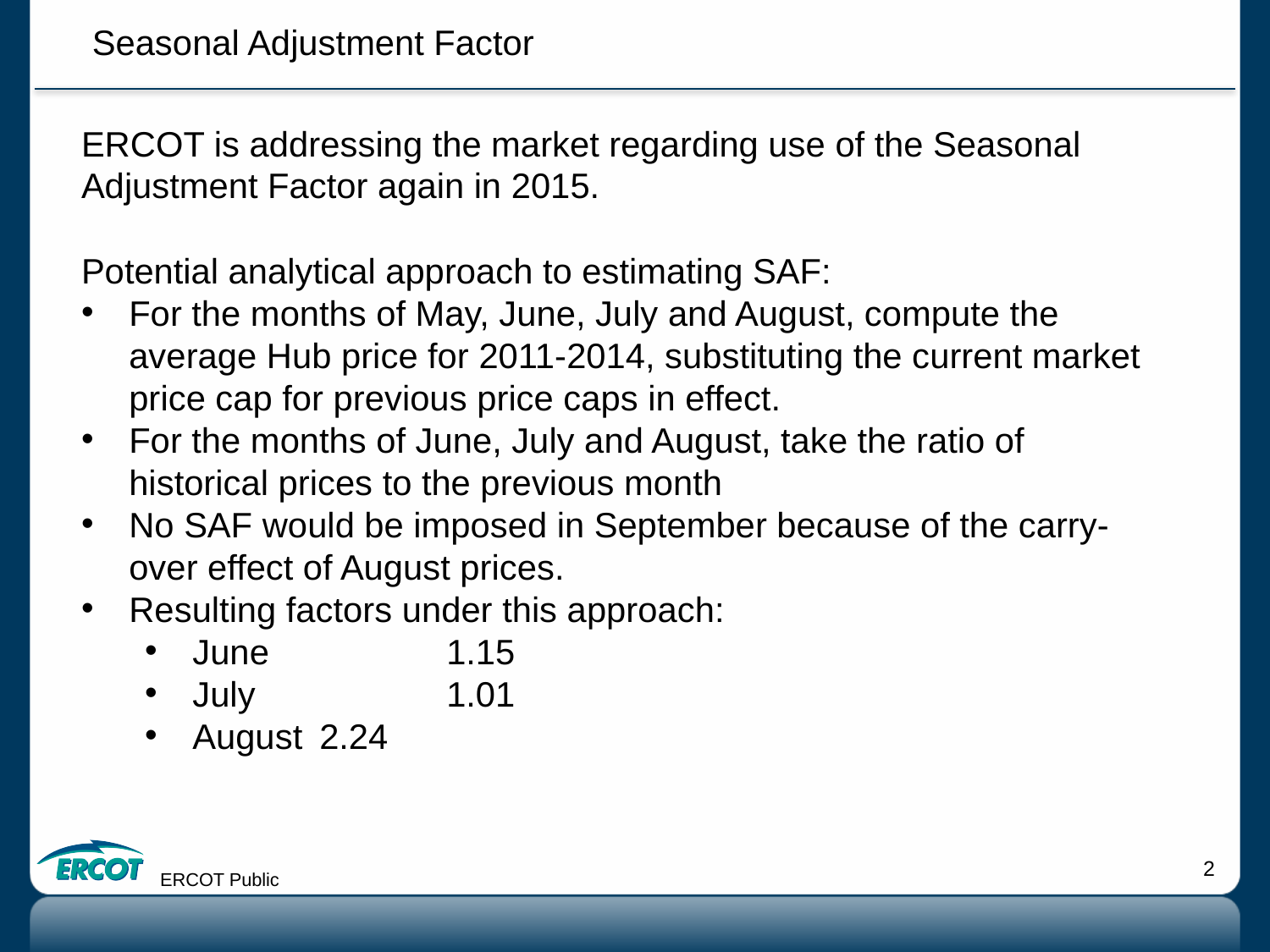

Seasonal Adjustment Factor
ERCOT is addressing the market regarding use of the Seasonal Adjustment Factor again in 2015.

Potential analytical approach to estimating SAF:
For the months of May, June, July and August, compute the average Hub price for 2011-2014, substituting the current market price cap for previous price caps in effect.
For the months of June, July and August, take the ratio of historical prices to the previous month
No SAF would be imposed in September because of the carry-over effect of August prices.
Resulting factors under this approach:
June		1.15
July		1.01
August	2.24

ERCOT Public